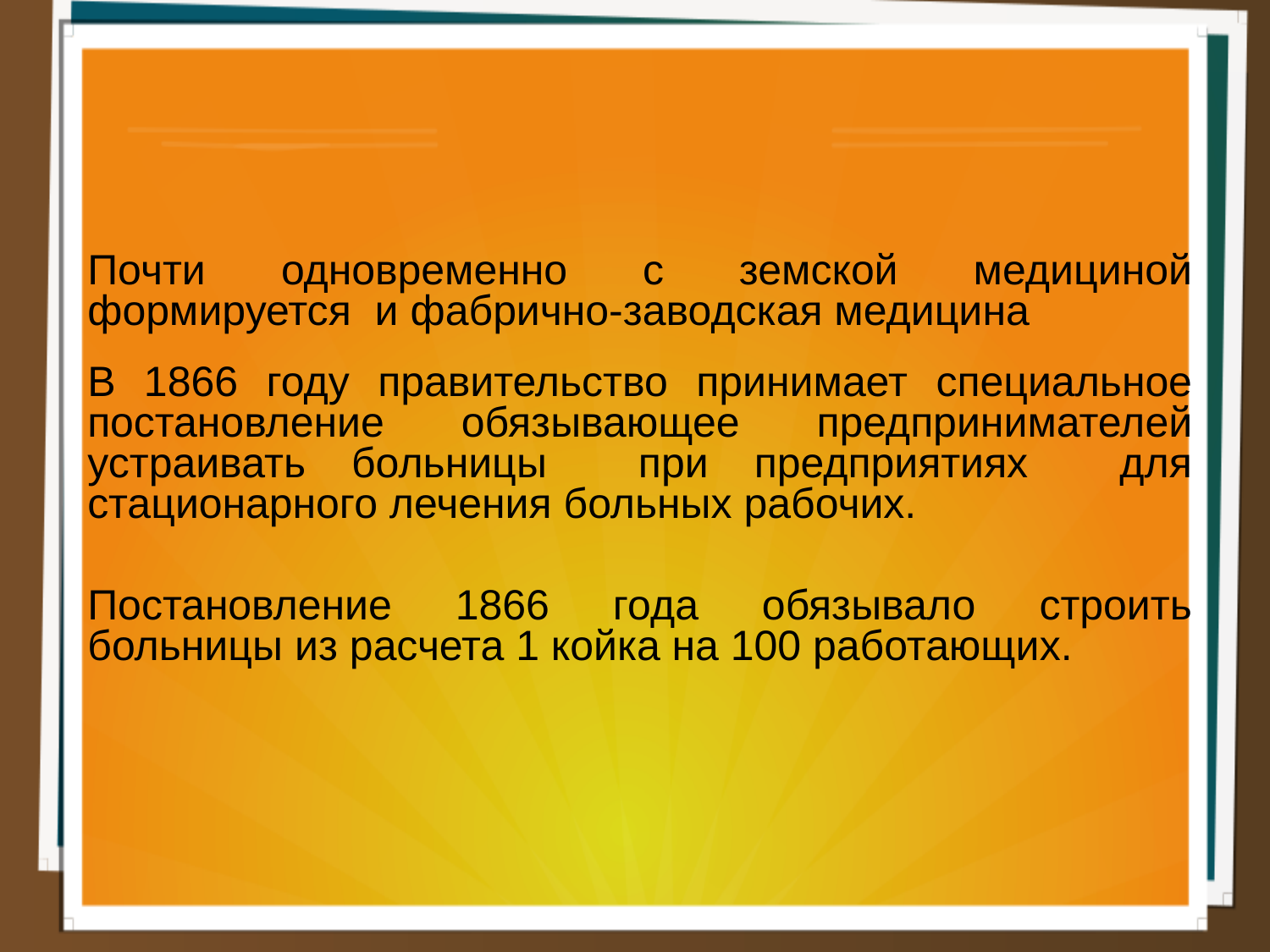

Почти одновременно с земской медициной формируется  и фабрично-заводская медицина

В 1866 году правительство принимает специальное постановление обязывающее предпринимателей устраивать больницы  при предприятиях  для стационарного лечения больных рабочих.

Постановление 1866 года обязывало строить больницы из расчета 1 койка на 100 работающих.